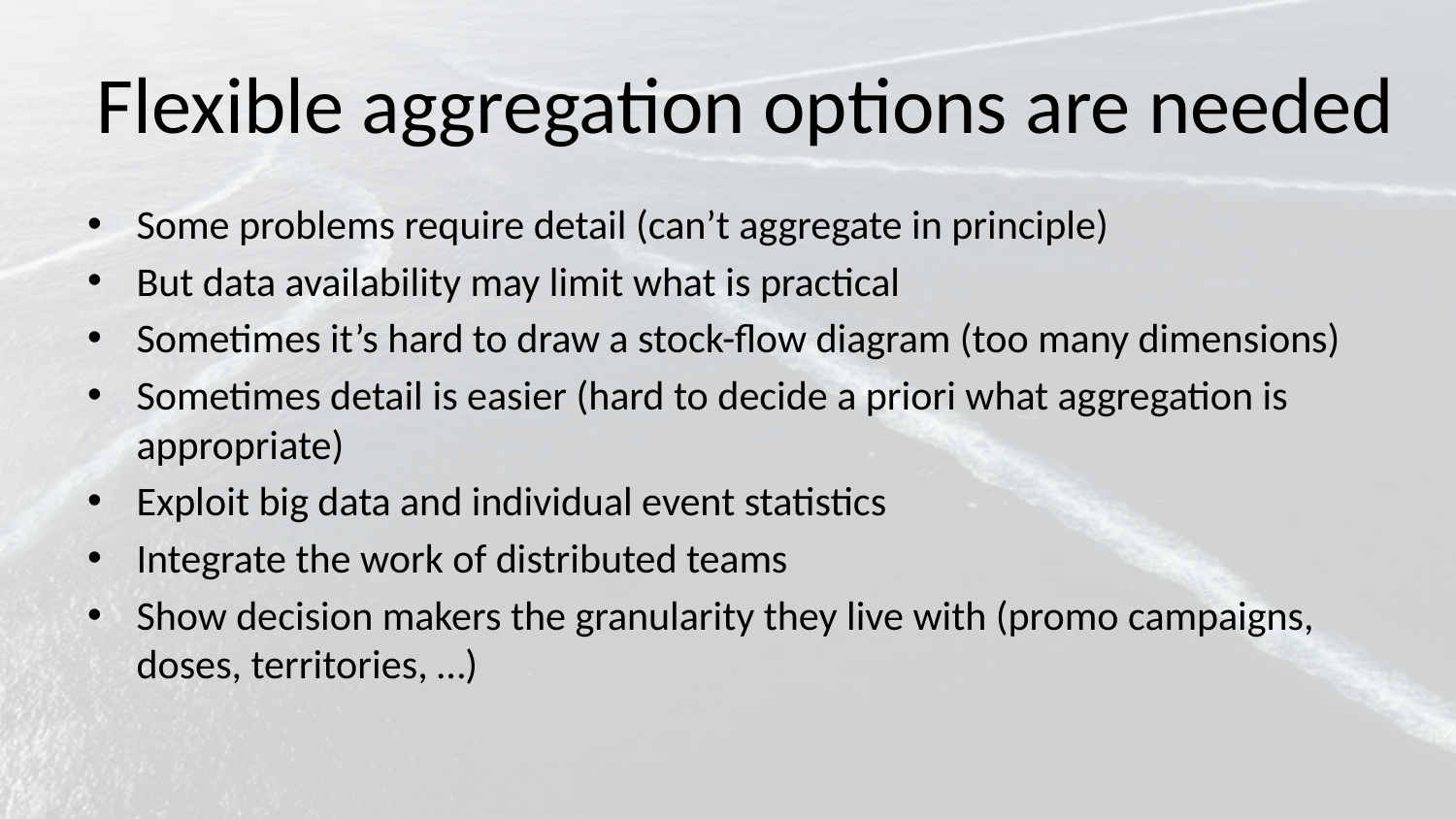

# Flexible aggregation options are needed
Some problems require detail (can’t aggregate in principle)
But data availability may limit what is practical
Sometimes it’s hard to draw a stock-flow diagram (too many dimensions)
Sometimes detail is easier (hard to decide a priori what aggregation is appropriate)
Exploit big data and individual event statistics
Integrate the work of distributed teams
Show decision makers the granularity they live with (promo campaigns, doses, territories, …)